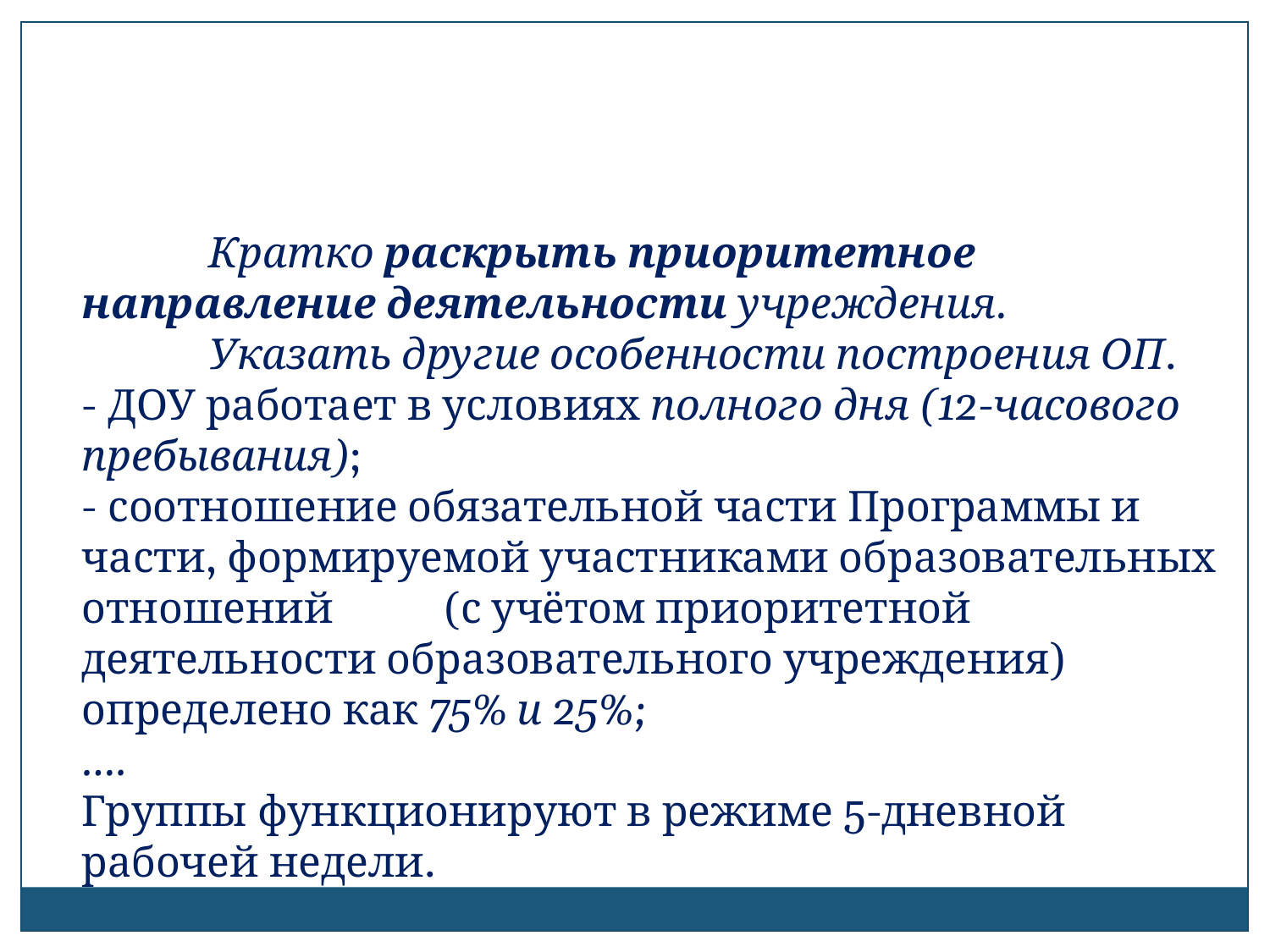

Кратко раскрыть приоритетное направление деятельности учреждения.
	Указать другие особенности построения ОП.
- ДОУ работает в условиях полного дня (12-часового пребывания);
- соотношение обязательной части Программы и части, формируемой участниками образовательных отношений           (с учётом приоритетной деятельности образовательного учреждения) определено как 75% и 25%;
….
Группы функционируют в режиме 5-дневной рабочей недели.